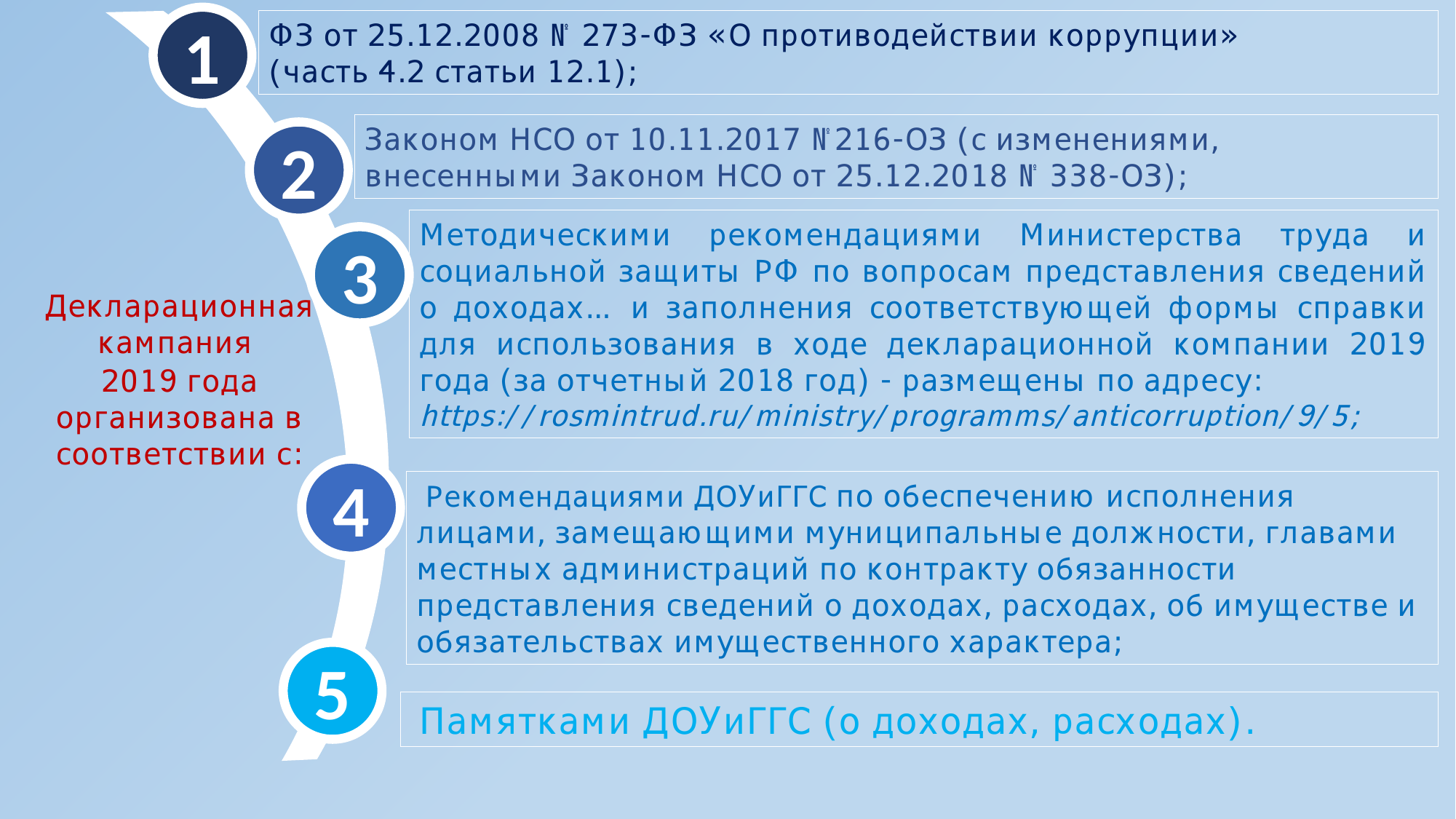

1

ФЗ от 25.12.2008 № 273-ФЗ «О противодействии коррупции»
(часть 4.2 статьи 12.1);
Законом НСО от 10.11.2017 №216-ОЗ (с изменениями, внесенными Законом НСО от 25.12.2018 № 338-ОЗ);
2
Декларационная кампания
2019 года организована в соответствии с:

Методическими рекомендациями Министерства труда и социальной защиты РФ по вопросам представления сведений о доходах… и заполнения соответствующей формы справки для использования в ходе декларационной компании 2019 года (за отчетный 2018 год) - размещены по адресу:
https://rosmintrud.ru/ministry/programms/anticorruption/9/5;
3
4
 Рекомендациями ДОУиГГС по обеспечению исполнения лицами, замещающими муниципальные должности, главами местных администраций по контракту обязанности представления сведений о доходах, расходах, об имуществе и обязательствах имущественного характера;
5
 Памятками ДОУиГГС (о доходах, расходах).